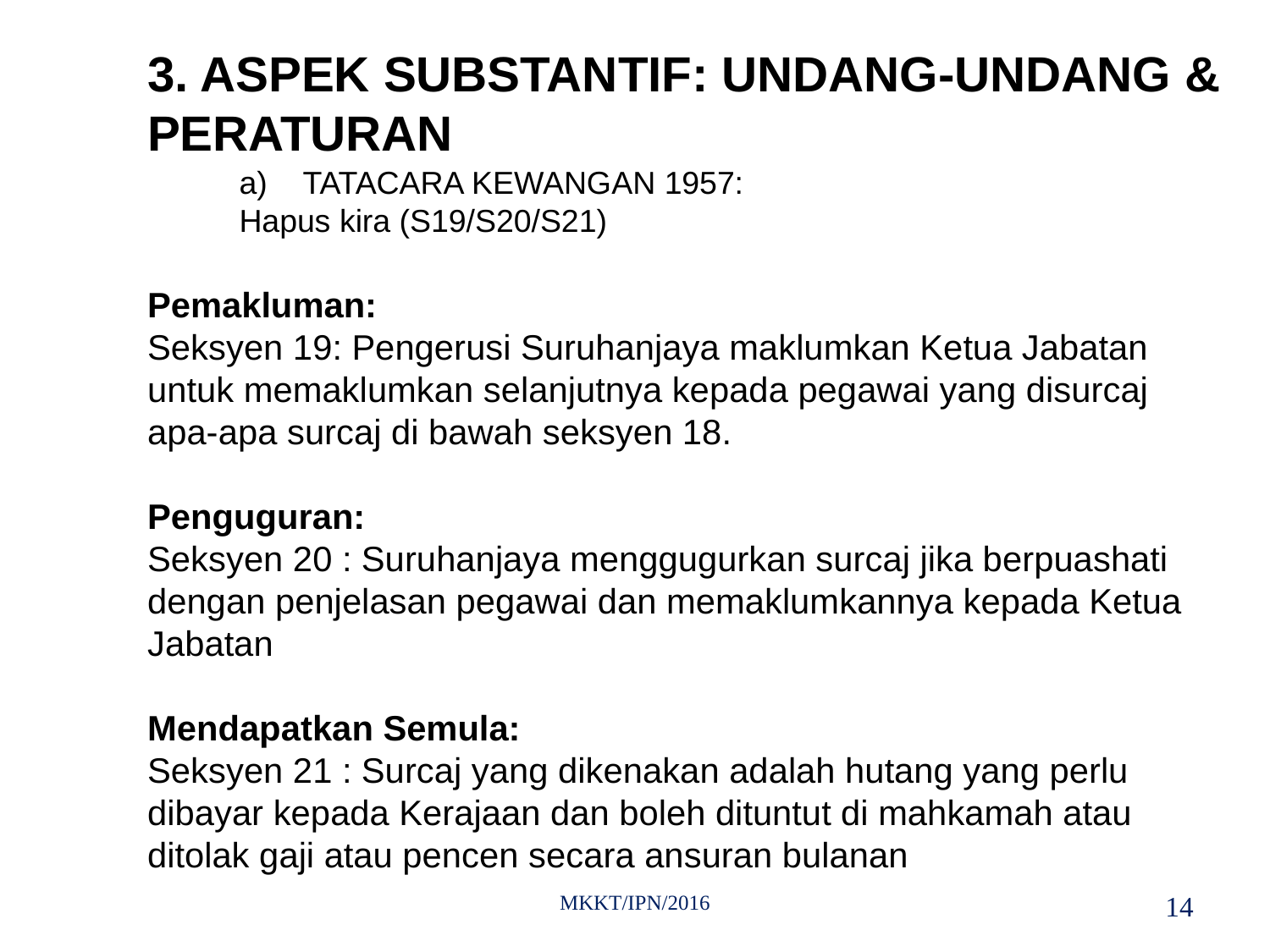

3. ASPEK SUBSTANTIF: UNDANG-UNDANG & PERATURAN
TATACARA KEWANGAN 1957:
Hapus kira (S19/S20/S21)
Pemakluman:
Seksyen 19: Pengerusi Suruhanjaya maklumkan Ketua Jabatan untuk memaklumkan selanjutnya kepada pegawai yang disurcaj apa-apa surcaj di bawah seksyen 18.

Penguguran:
Seksyen 20 : Suruhanjaya menggugurkan surcaj jika berpuashati dengan penjelasan pegawai dan memaklumkannya kepada Ketua Jabatan

Mendapatkan Semula:
Seksyen 21 : Surcaj yang dikenakan adalah hutang yang perlu dibayar kepada Kerajaan dan boleh dituntut di mahkamah atau ditolak gaji atau pencen secara ansuran bulanan

MKKT/IPN/2016
14